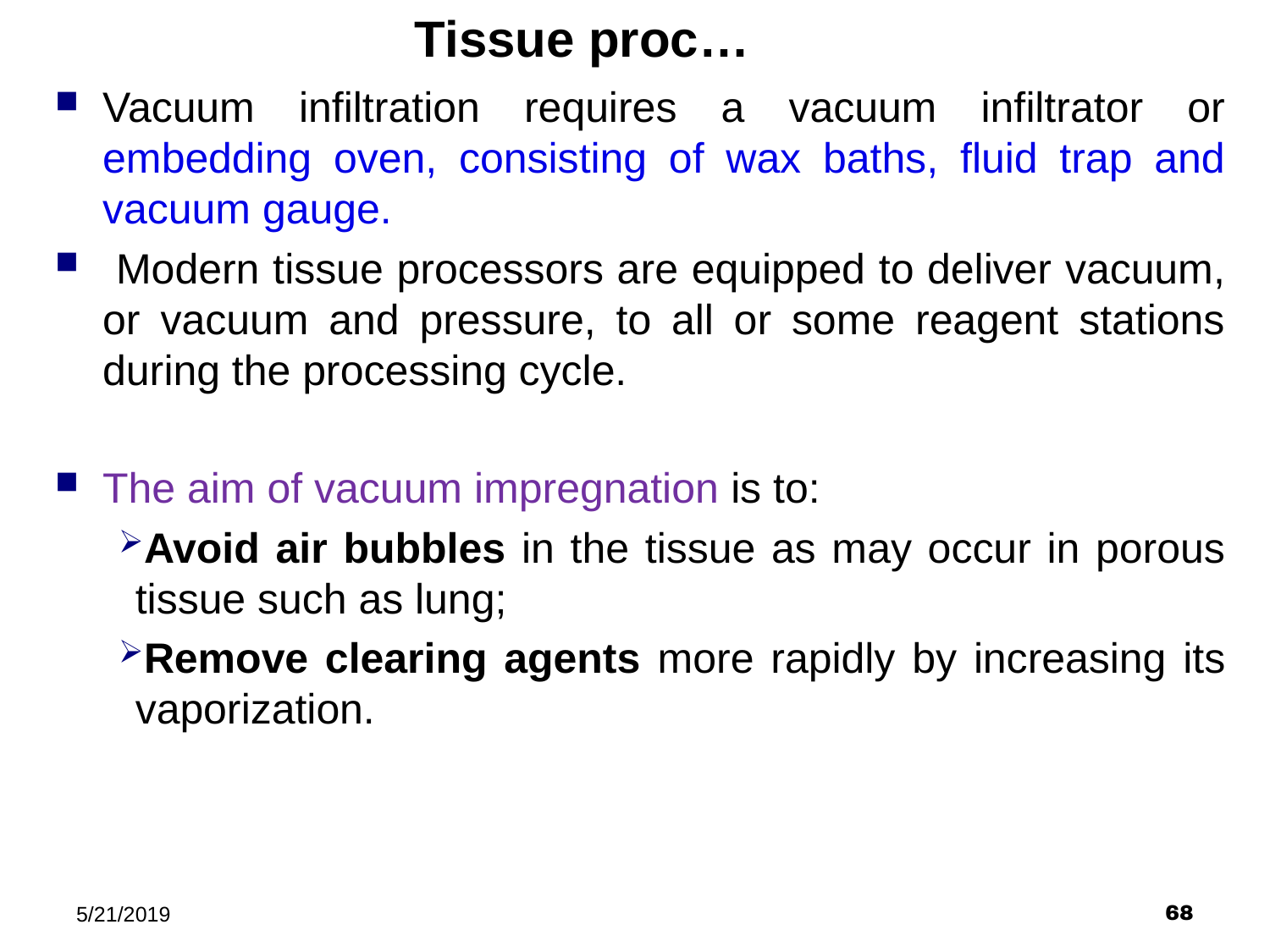

# Tissue proc…
Vacuum infiltration requires a vacuum infiltrator or embedding oven, consisting of wax baths, fluid trap and vacuum gauge.
 Modern tissue processors are equipped to deliver vacuum, or vacuum and pressure, to all or some reagent stations during the processing cycle.

The aim of vacuum impregnation is to:
Avoid air bubbles in the tissue as may occur in porous tissue such as lung;
Remove clearing agents more rapidly by increasing its vaporization.
5/21/2019
68